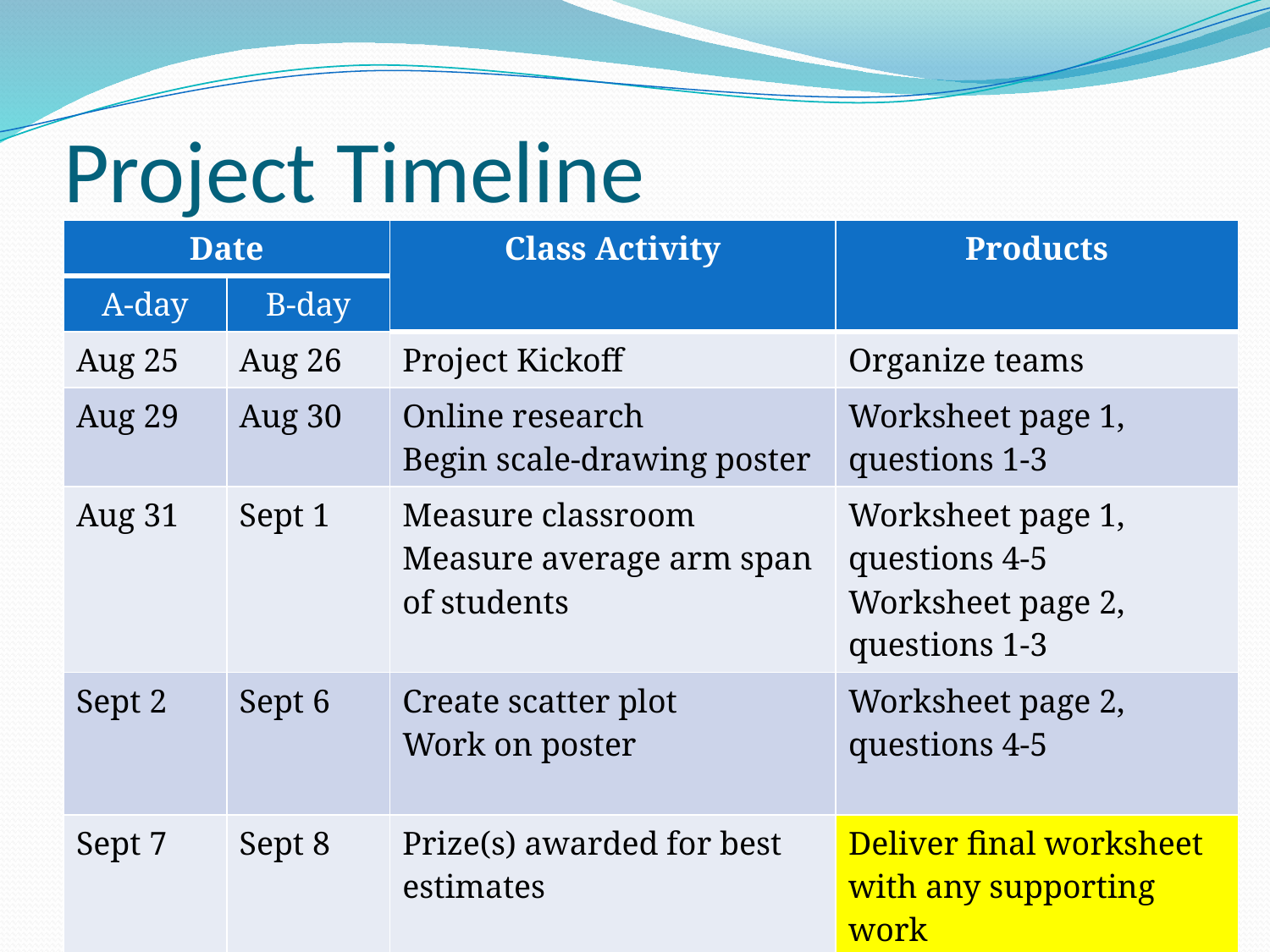

# Project Timeline
| Date |  | Class Activity | Products |
| --- | --- | --- | --- |
| A-day | B-day |  |  |
| Aug 25 | Aug 26 | Project Kickoff | Organize teams |
| Aug 29 | Aug 30 | Online research Begin scale-drawing poster | Worksheet page 1, questions 1-3 |
| Aug 31 | Sept 1 | Measure classroom Measure average arm span of students | Worksheet page 1, questions 4-5 Worksheet page 2, questions 1-3 |
| Sept 2 | Sept 6 | Create scatter plot Work on poster | Worksheet page 2, questions 4-5 |
| Sept 7 | Sept 8 | Prize(s) awarded for best estimates | Deliver final worksheet with any supporting work Deliver Final poster |